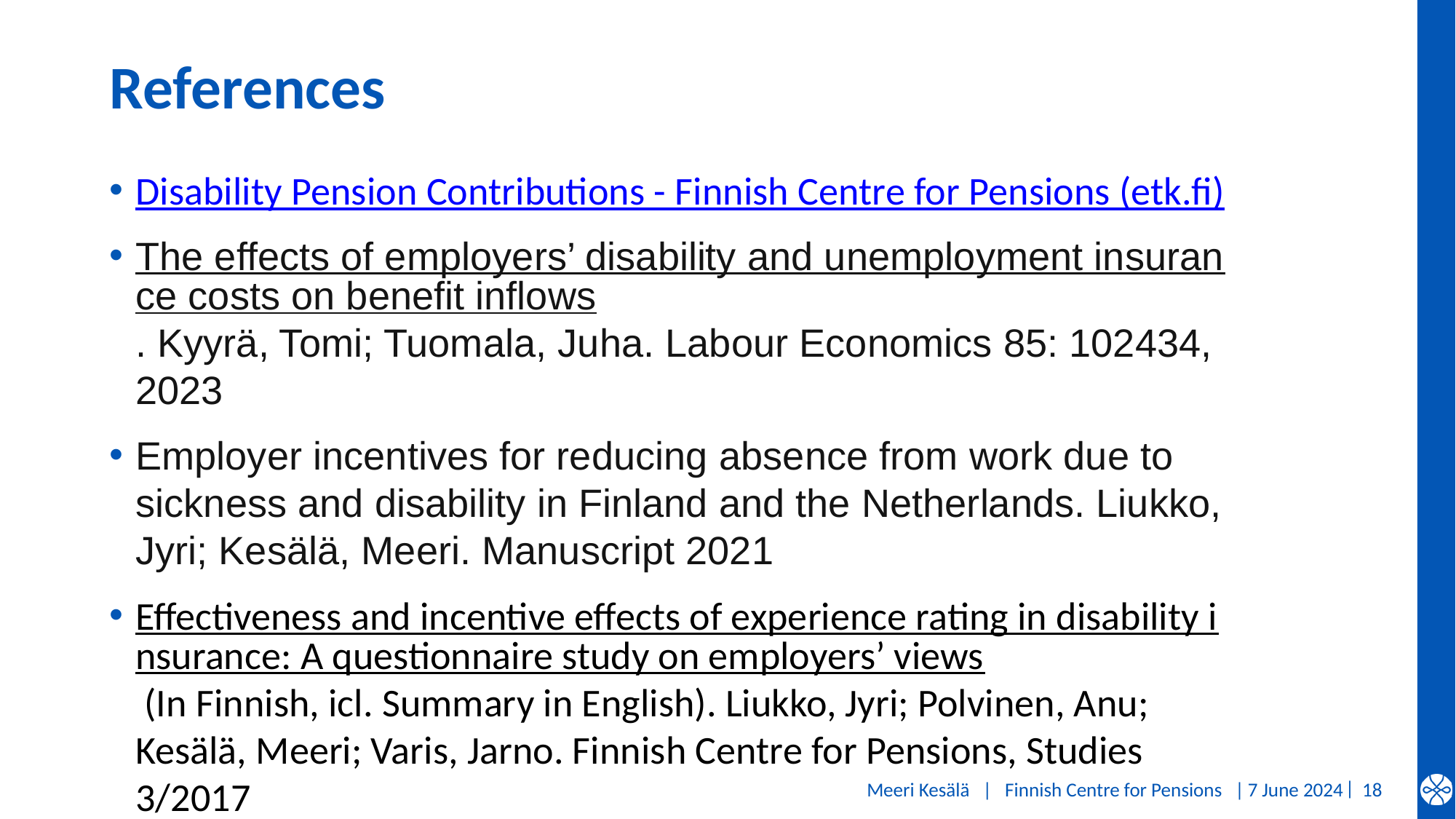

# References
Disability Pension Contributions - Finnish Centre for Pensions (etk.fi)
The effects of employers’ disability and unemployment insurance costs on benefit inflows. Kyyrä, Tomi; Tuomala, Juha. Labour Economics 85: 102434, 2023
Employer incentives for reducing absence from work due to sickness and disability in Finland and the Netherlands. Liukko, Jyri; Kesälä, Meeri. Manuscript 2021
Effectiveness and incentive effects of experience rating in disability insurance: A questionnaire study on employers’ views (In Finnish, icl. Summary in English). Liukko, Jyri; Polvinen, Anu; Kesälä, Meeri; Varis, Jarno. Finnish Centre for Pensions, Studies 3/2017

Meeri Kesälä   |   Finnish Centre for Pensions   |
7 June 2024
18